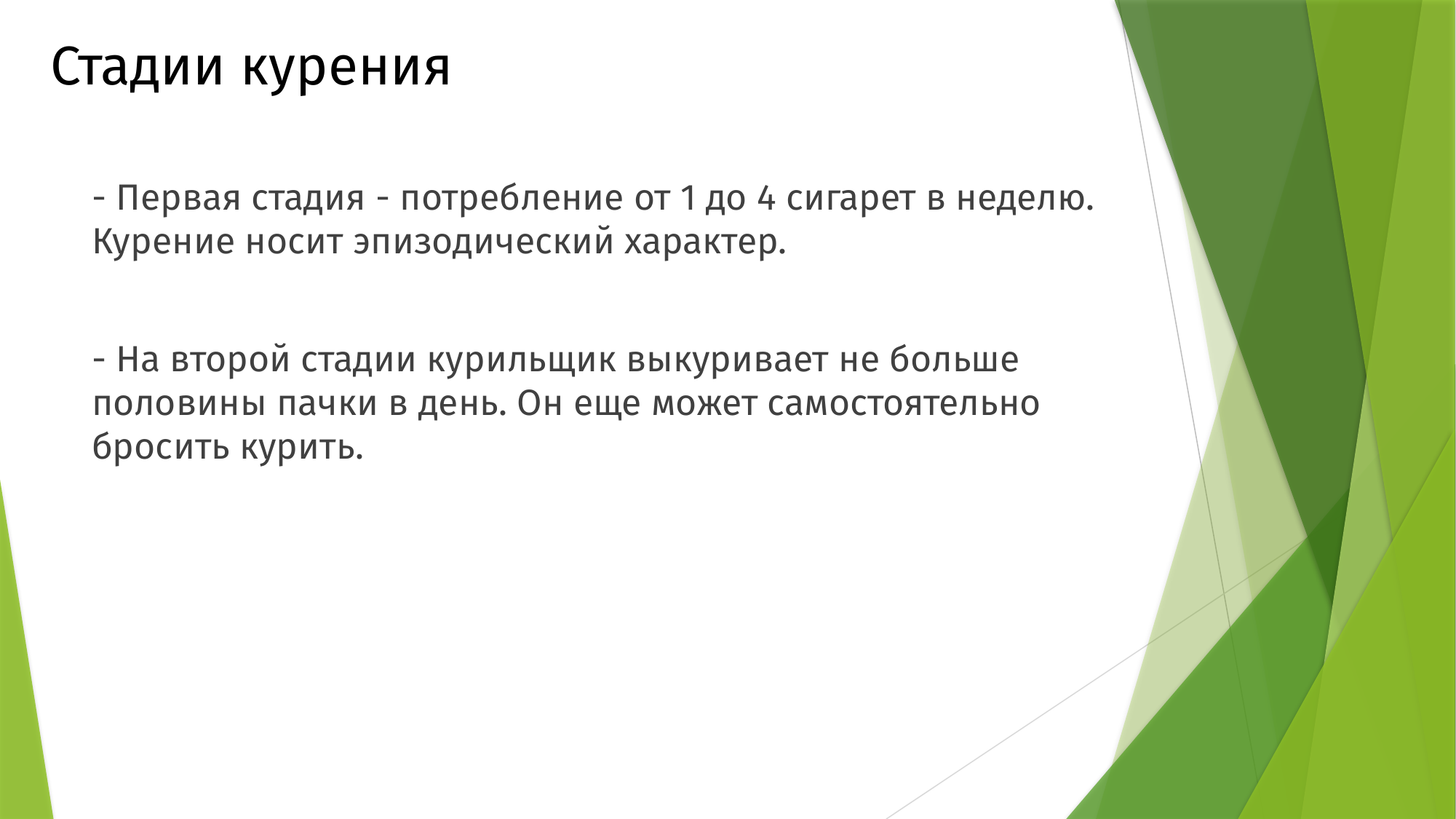

# Стадии курения
- Первая стадия - потребление от 1 до 4 сигарет в неделю. Курение носит эпизодический характер.

- На второй стадии курильщик выкуривает не больше половины пачки в день. Он еще может самостоятельно бросить курить.